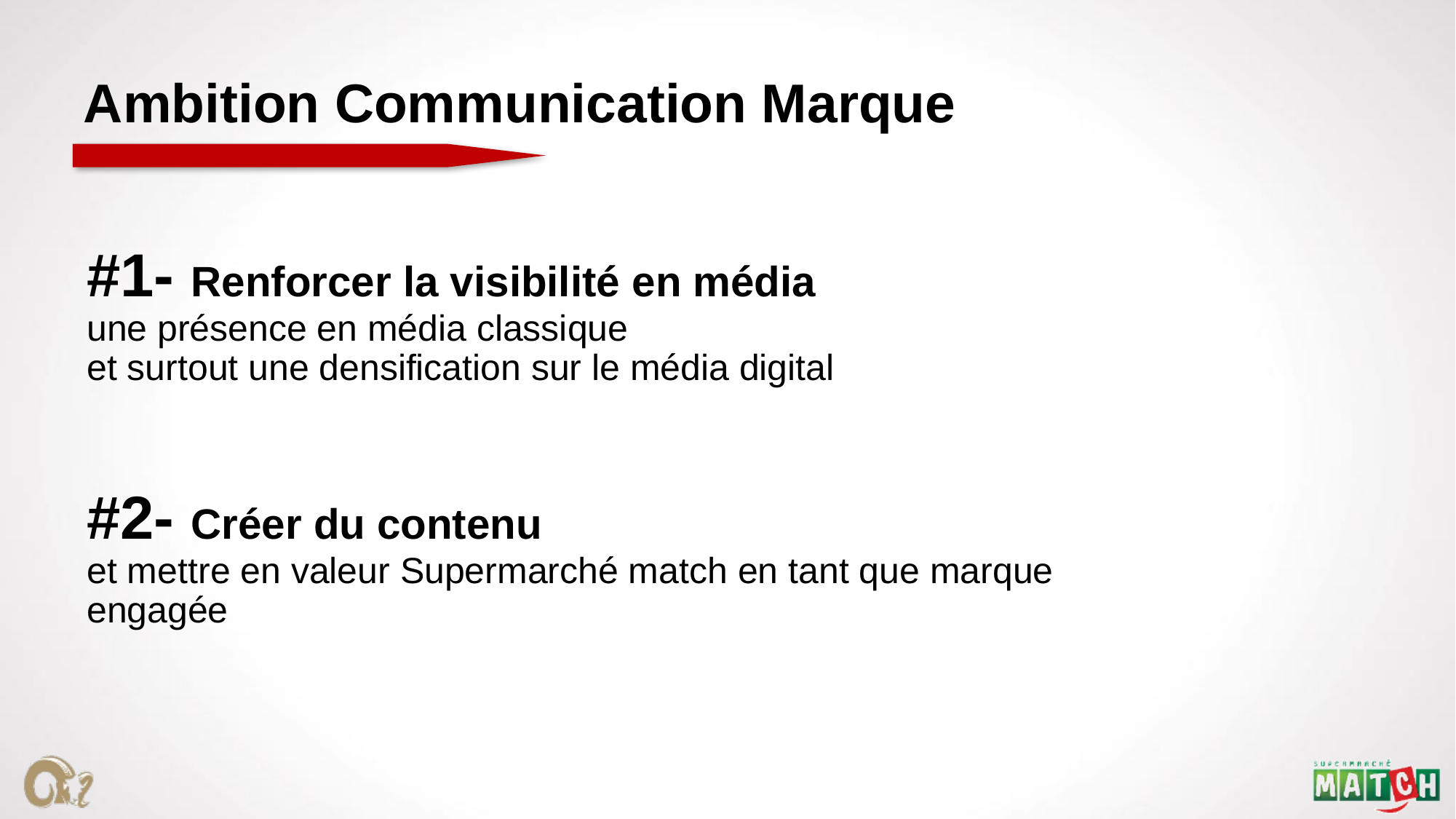

Ambition Communication Marque

#1- Renforcer la visibilité en média
une présence en média classique
et surtout une densification sur le média digital

#2- Créer du contenu
et mettre en valeur Supermarché match en tant que marque engagée